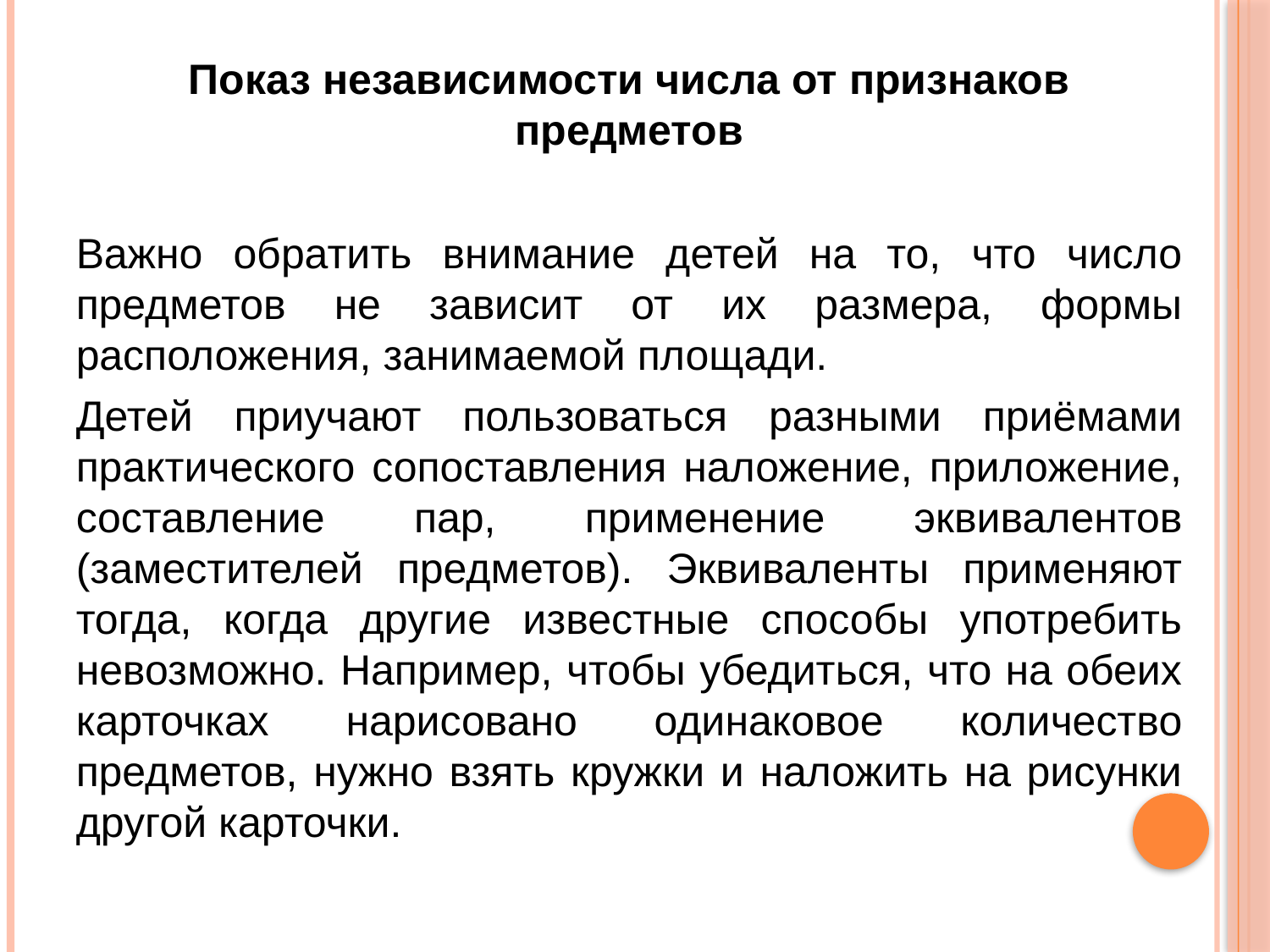

Показ независимости числа от признаков предметов

Важно обратить внимание детей на то, что число предметов не зависит от их размера, формы расположения, занимаемой площади.
Детей приучают пользоваться разными приёмами практического сопоставления наложение, приложение, составление пар, применение эквивалентов (заместителей предметов). Эквиваленты применяют тогда, когда другие известные способы употребить невозможно. Например, чтобы убедиться, что на обеих карточках нарисовано одинаковое количество предметов, нужно взять кружки и наложить на рисунки другой карточки.